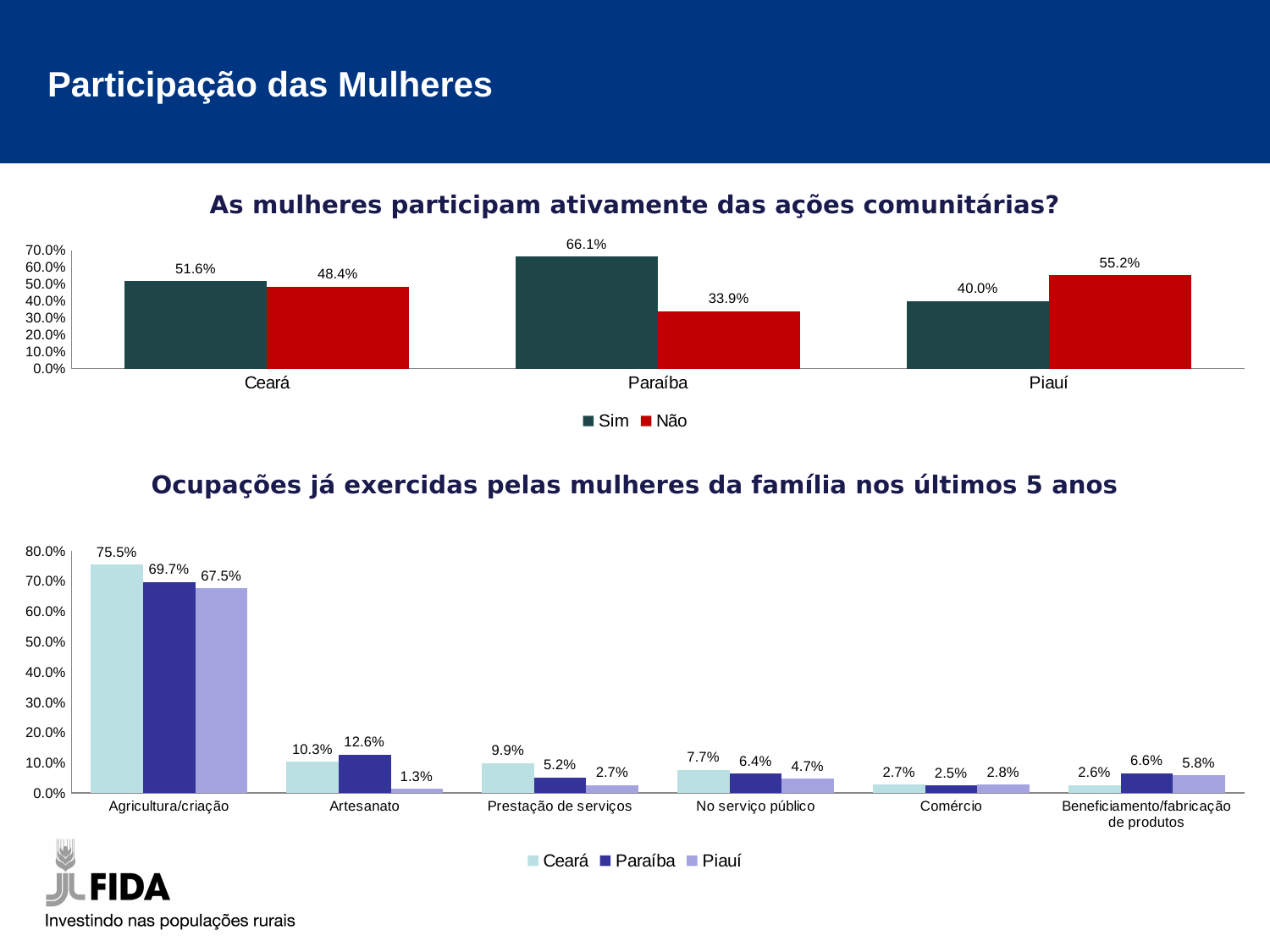

Participação das Mulheres
| As mulheres participam ativamente das ações comunitárias? |
| --- |

### Chart

| Category | Sim | Não |
|---|---|---|
| Ceará | 0.5164394546912591 | 0.4835605453087414 |
| Paraíba | 0.6607773851590106 | 0.33922261484098976 |
| Piauí | 0.39980824544582966 | 0.5522531160115056 |
| Ocupações já exercidas pelas mulheres da família nos últimos 5 anos |
| --- |

### Chart

| Category | Ceará | Paraíba | Piauí |
|---|---|---|---|
| Agricultura/criação | 0.7546110665597441 | 0.6972909305064788 | 0.6749760306807294 |
| Artesanato | 0.10344827586206895 | 0.12603062426383965 | 0.013422818791946319 |
| Prestação de serviços | 0.09863672814755427 | 0.05182567726737338 | 0.02684563758389266 |
| No serviço público | 0.07698476343223738 | 0.0636042402826855 | 0.046979865771812 |
| Comércio | 0.027265437048917412 | 0.02473498233215547 | 0.027804410354745943 |
| Beneficiamento/fabricação de produtos | 0.025661587810745796 | 0.06595995288574794 | 0.05848513902205178 |